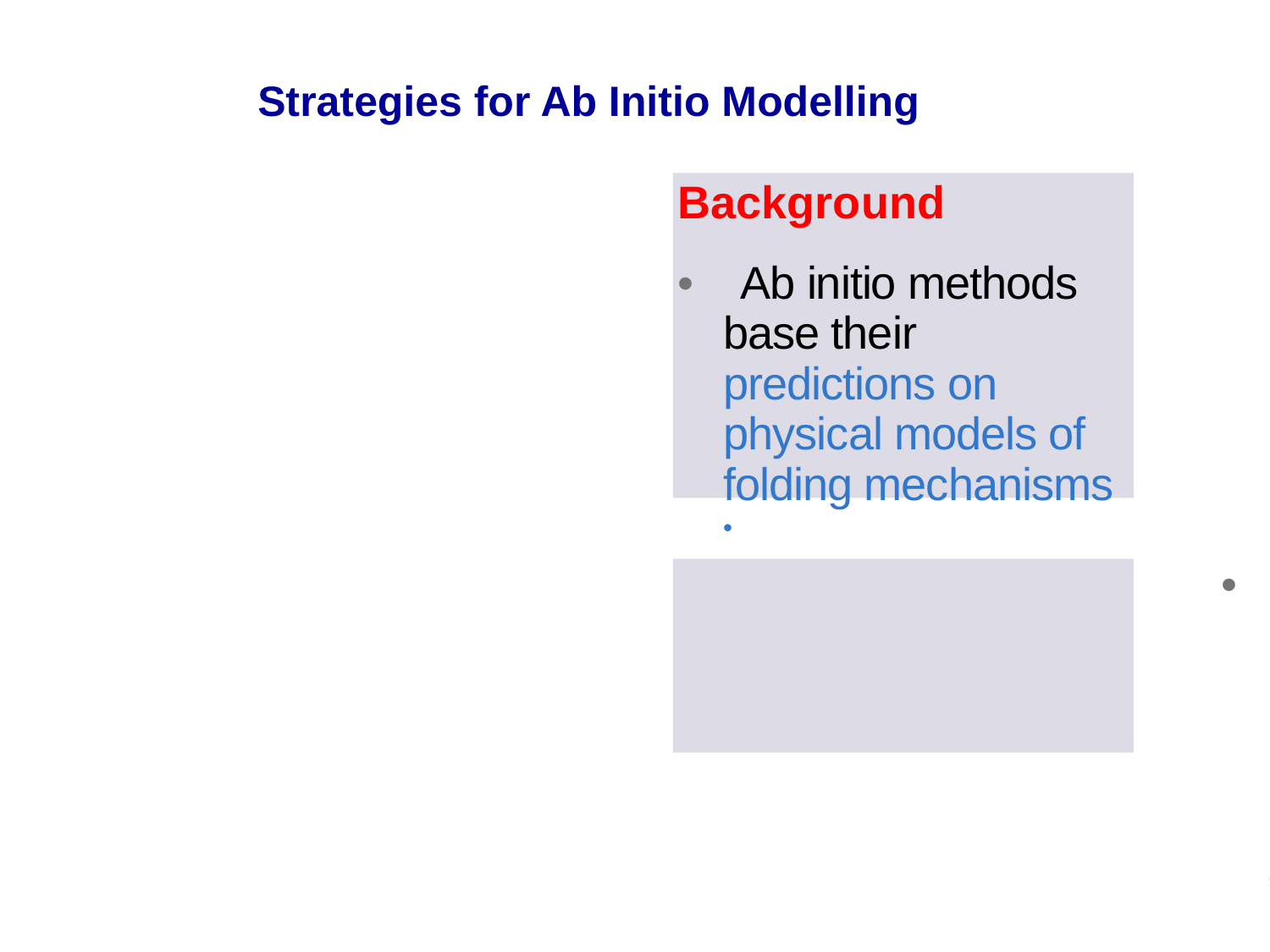

Strategies for Ab Initio Modelling
Background
•    Ab initio methods base their predictions on physical models of folding mechanisms •
•    Stabilization is measured by energy released during the folding process